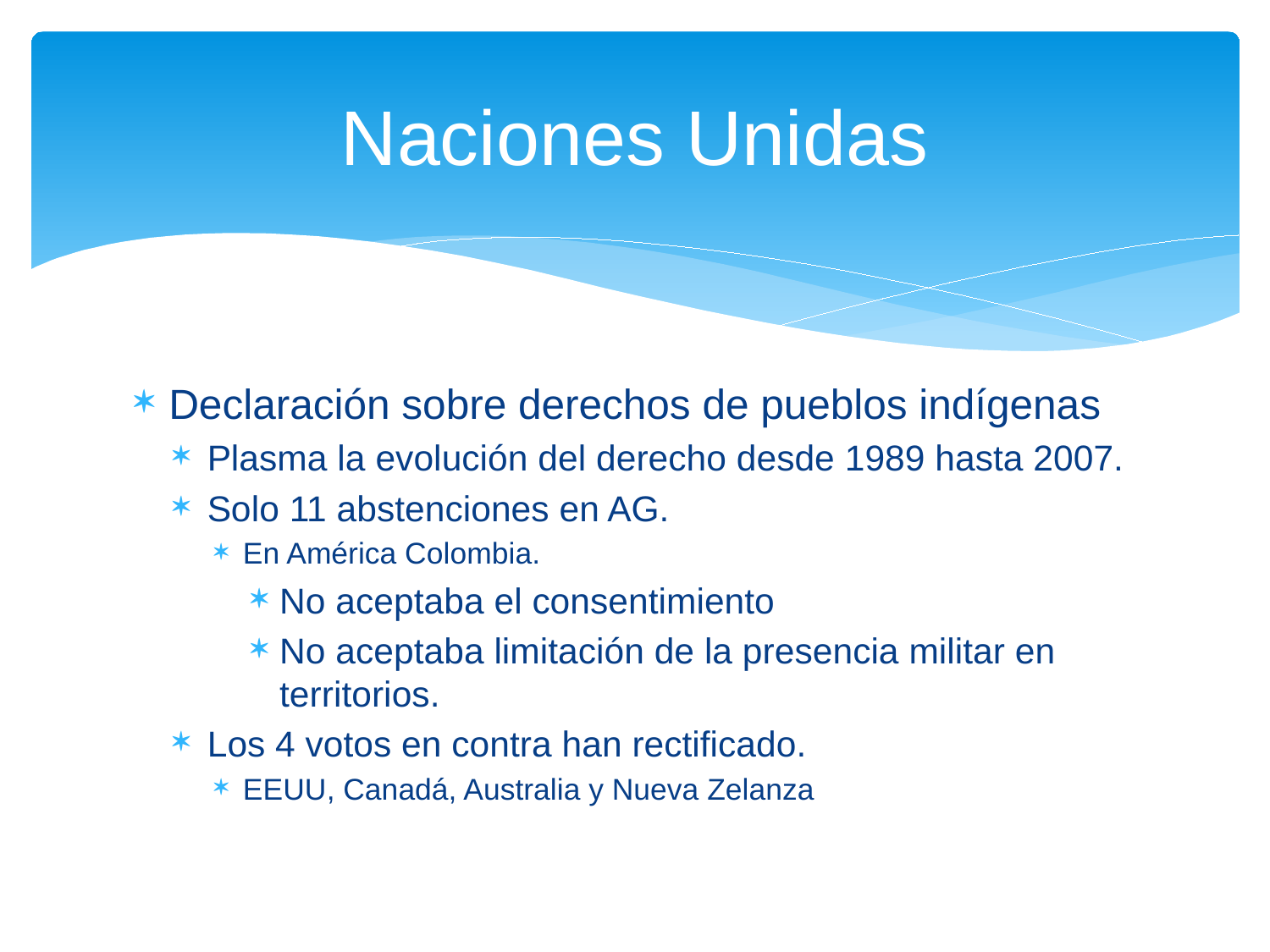

# Naciones Unidas
Declaración sobre derechos de pueblos indígenas
Plasma la evolución del derecho desde 1989 hasta 2007.
Solo 11 abstenciones en AG.
En América Colombia.
No aceptaba el consentimiento
No aceptaba limitación de la presencia militar en territorios.
Los 4 votos en contra han rectificado.
EEUU, Canadá, Australia y Nueva Zelanza